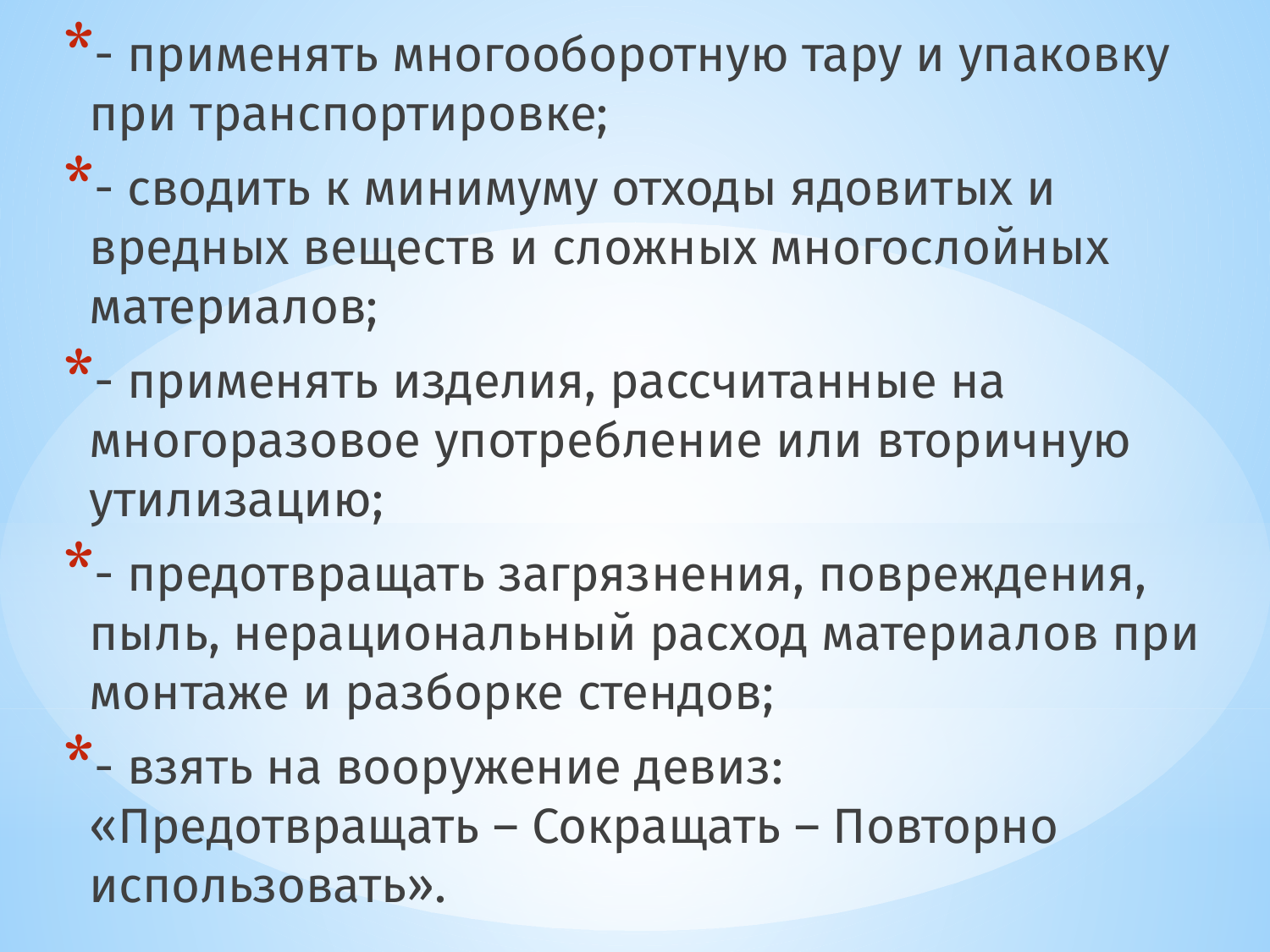

- применять многооборотную тару и упаковку при транспортировке;
- сводить к минимуму отходы ядовитых и вредных веществ и сложных многослойных материалов;
- применять изделия, рассчитанные на многоразовое употребление или вторичную утилизацию;
- предотвращать загрязнения, повреждения, пыль, нерациональный расход материалов при монтаже и разборке стендов;
- взять на вооружение девиз: «Предотвращать – Сокращать – Повторно использовать».

#